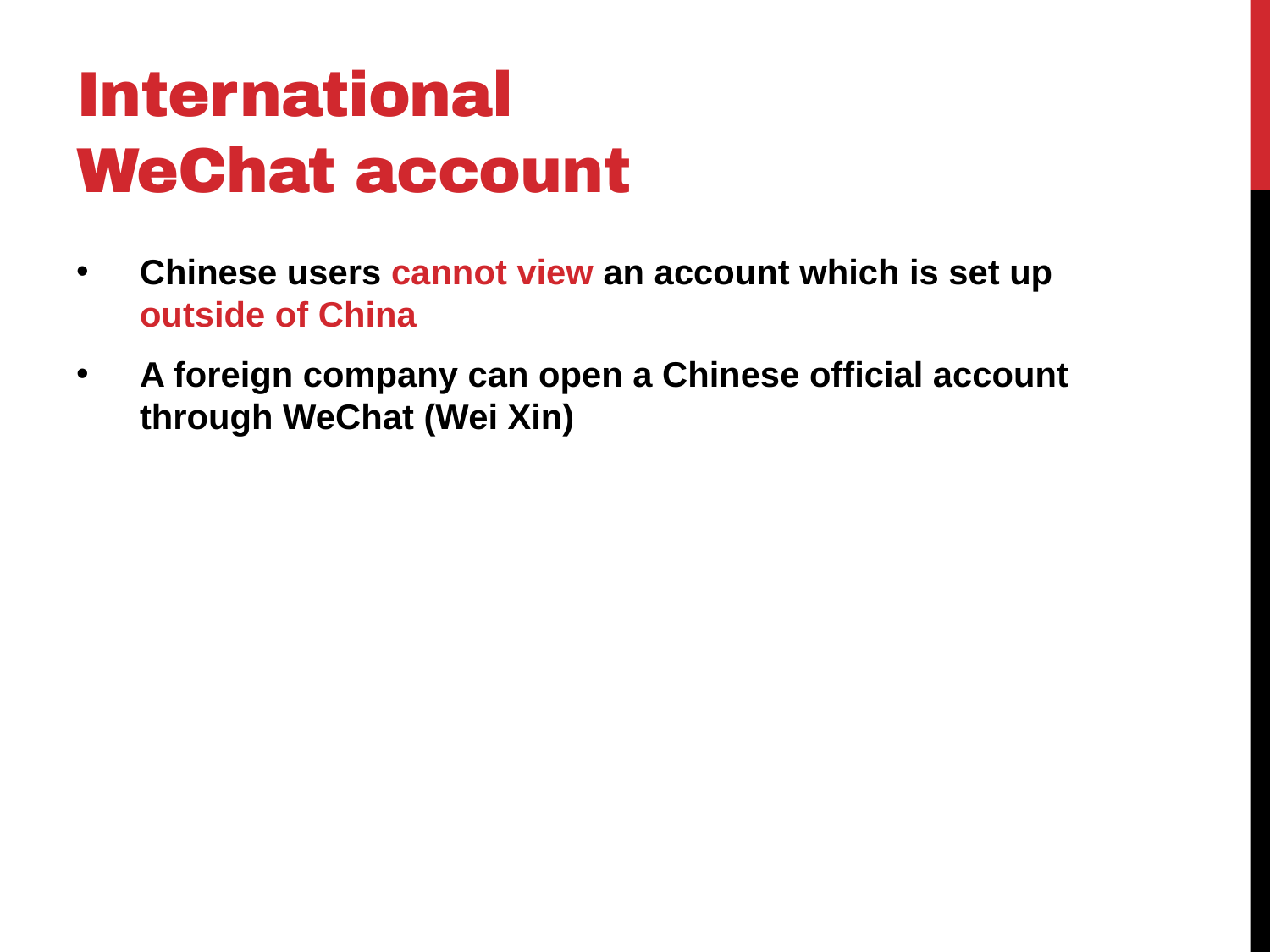

# International WeChat account
Chinese users cannot view an account which is set up outside of China
A foreign company can open a Chinese official account through WeChat (Wei Xin)